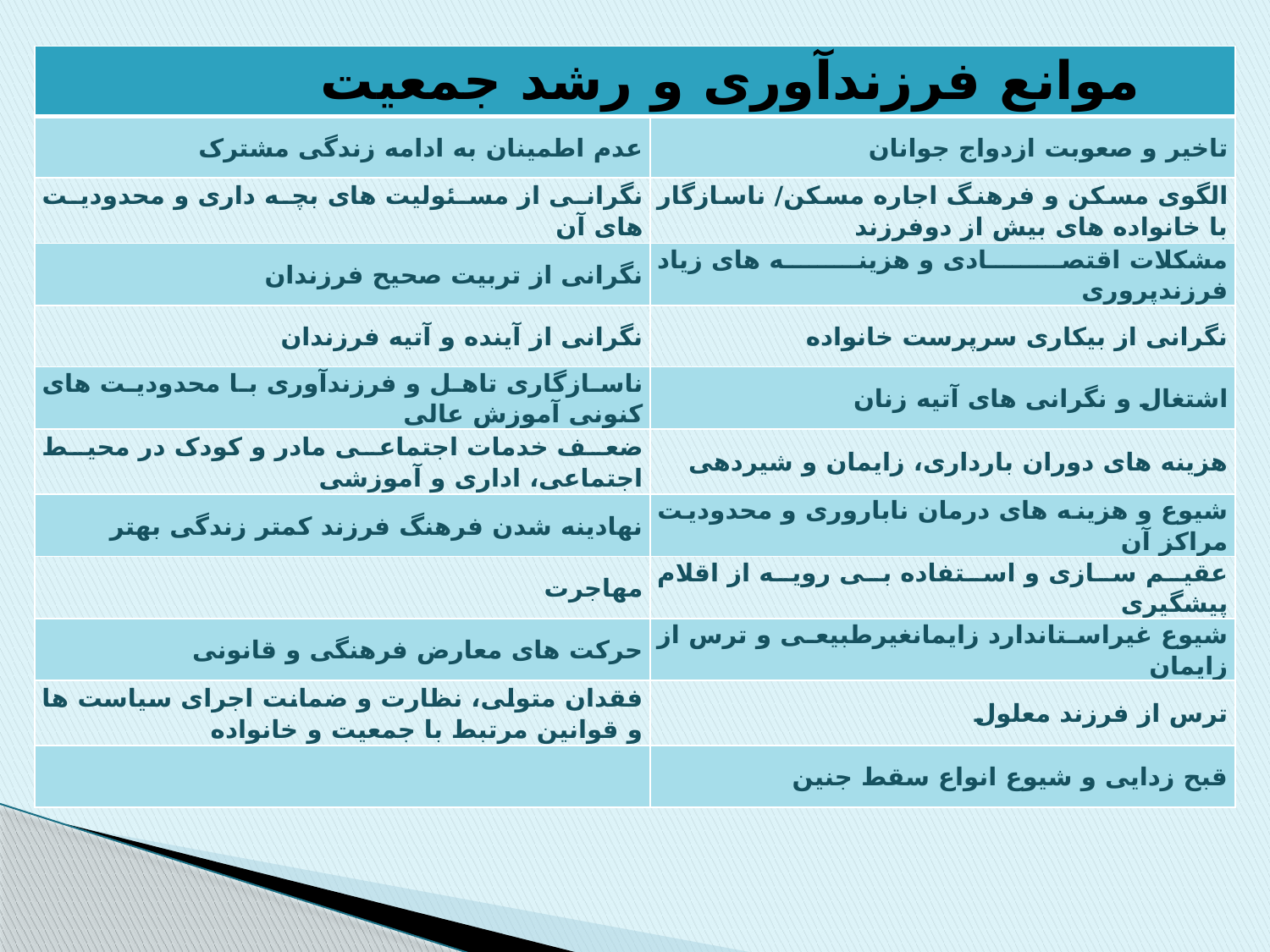

| موانع فرزندآوری و رشد جمعیت |  |
| --- | --- |
| عدم اطمینان به ادامه زندگی مشترک | تاخیر و صعوبت ازدواج جوانان |
| نگرانی از مسئولیت های بچه داری و محدودیت های آن | الگوی مسکن و فرهنگ اجاره مسکن/ ناسازگار با خانواده های بیش از دوفرزند |
| نگرانی از تربیت صحیح فرزندان | مشکلات اقتصادی و هزینه های زیاد فرزندپروری |
| نگرانی از آینده و آتیه فرزندان | نگرانی از بیکاری سرپرست خانواده |
| ناسازگاری تاهل و فرزندآوری با محدودیت های کنونی آموزش عالی | اشتغال و نگرانی های آتیه زنان |
| ضعف خدمات اجتماعی مادر و کودک در محیط اجتماعی، اداری و آموزشی | هزینه های دوران بارداری، زایمان و شیردهی |
| نهادینه شدن فرهنگ فرزند کمتر زندگی بهتر | شیوع و هزینه های درمان ناباروری و محدودیت مراکز آن |
| مهاجرت | عقیم سازی و استفاده بی رویه از اقلام پیشگیری |
| حرکت های معارض فرهنگی و قانونی | شیوع غیراستاندارد زایمانغیرطبیعی و ترس از زایمان |
| فقدان متولی، نظارت و ضمانت اجرای سیاست ها و قوانین مرتبط با جمعیت و خانواده | ترس از فرزند معلول |
|  | قبح زدایی و شیوع انواع سقط جنین |